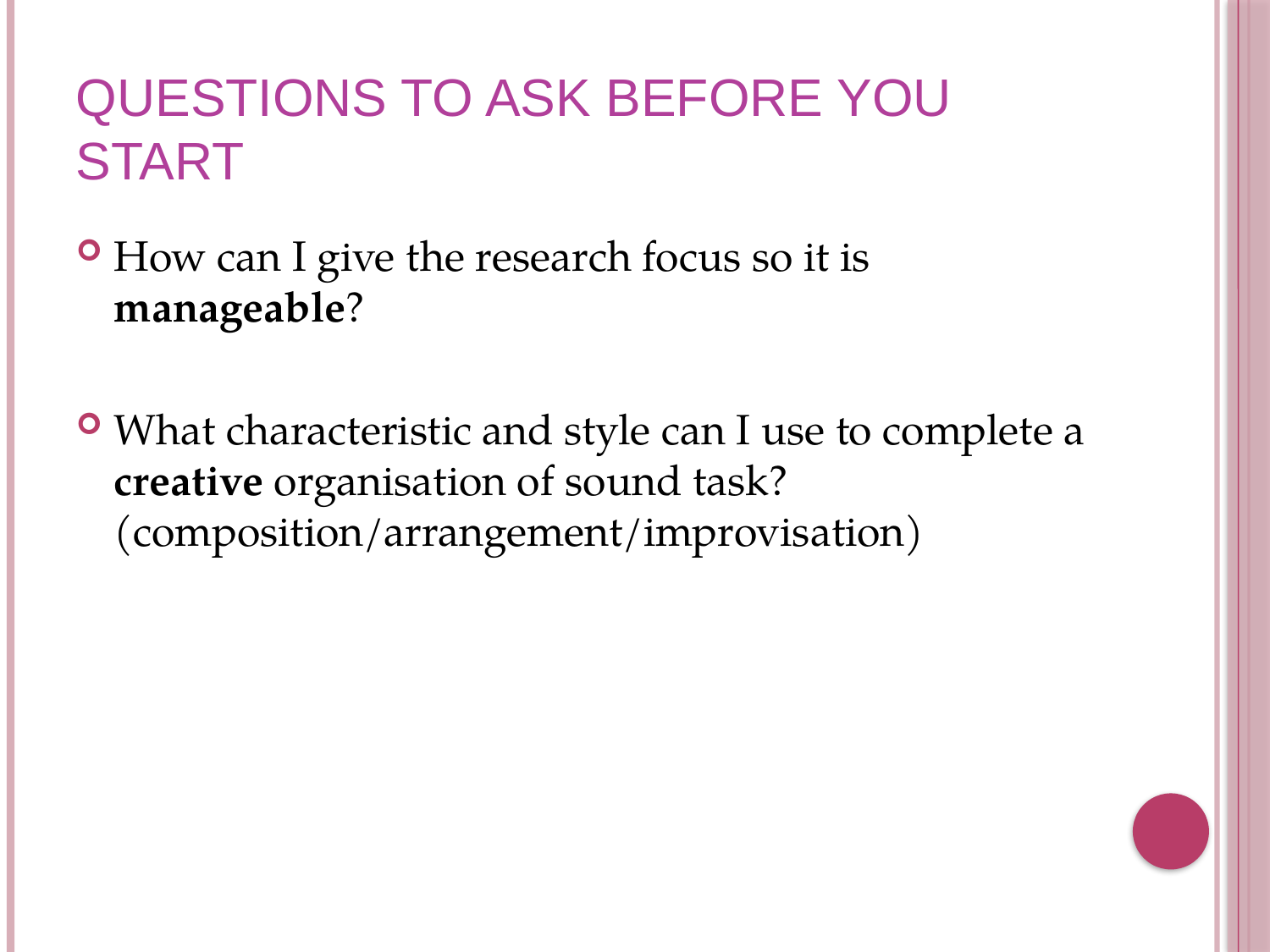

# Questions to ask before you start
How can I give the research focus so it is manageable?

What characteristic and style can I use to complete a creative organisation of sound task? (composition/arrangement/improvisation)